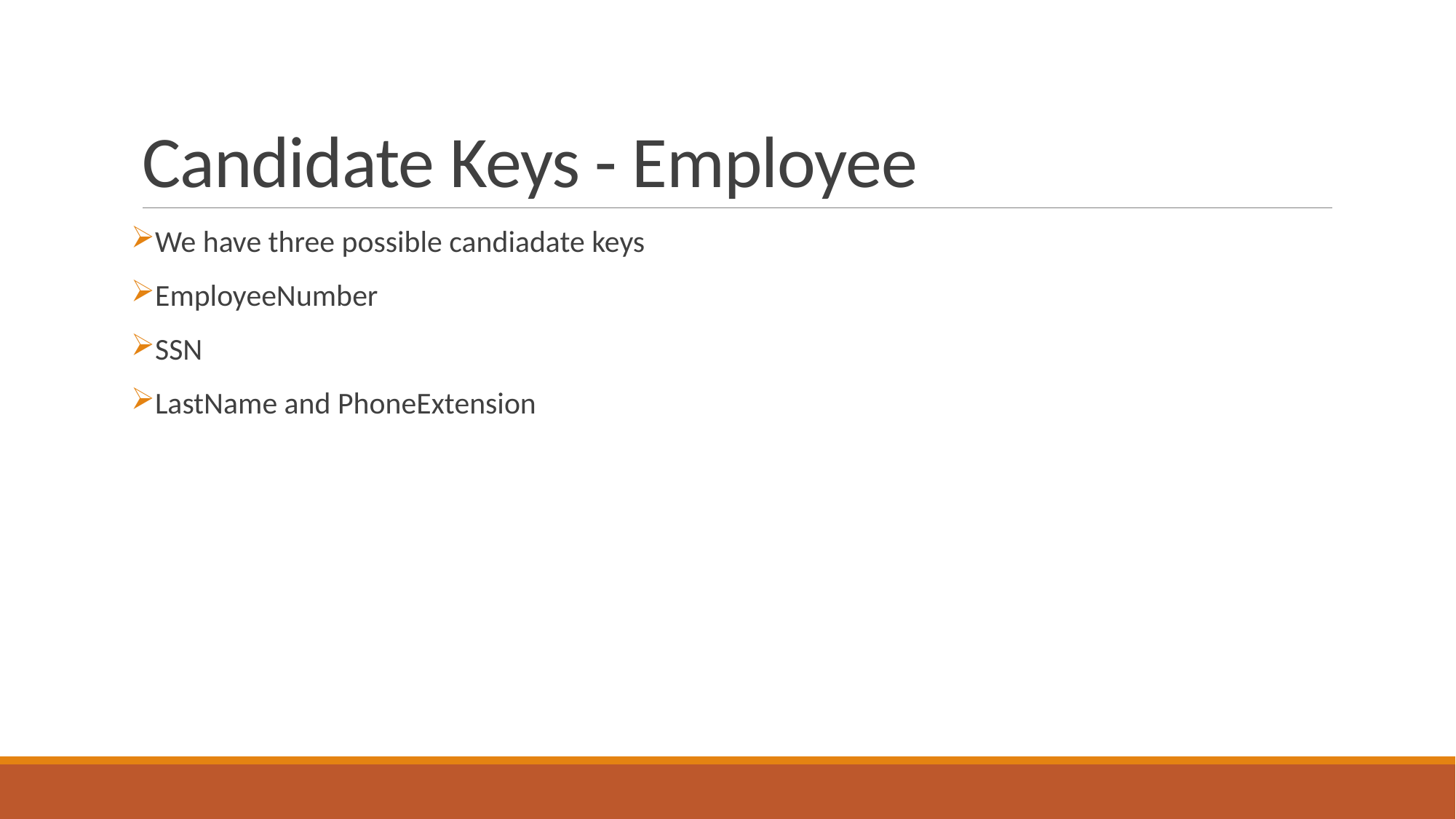

# Candidate Keys - Employee
We have three possible candiadate keys
EmployeeNumber
SSN
LastName and PhoneExtension